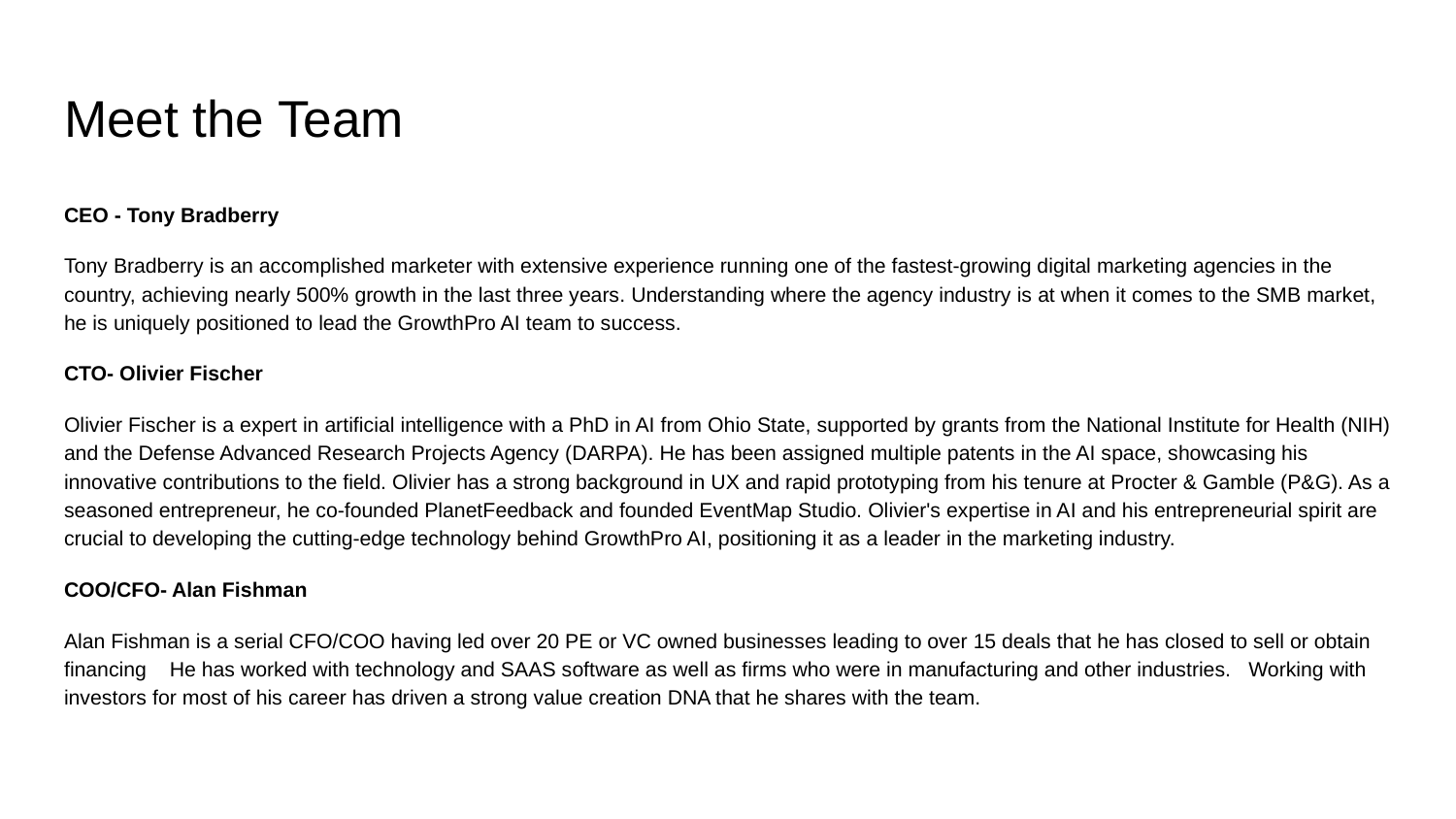

# Meet the Team
CEO - Tony Bradberry
Tony Bradberry is an accomplished marketer with extensive experience running one of the fastest-growing digital marketing agencies in the country, achieving nearly 500% growth in the last three years. Understanding where the agency industry is at when it comes to the SMB market, he is uniquely positioned to lead the GrowthPro AI team to success.
CTO- Olivier Fischer
Olivier Fischer is a expert in artificial intelligence with a PhD in AI from Ohio State, supported by grants from the National Institute for Health (NIH) and the Defense Advanced Research Projects Agency (DARPA). He has been assigned multiple patents in the AI space, showcasing his innovative contributions to the field. Olivier has a strong background in UX and rapid prototyping from his tenure at Procter & Gamble (P&G). As a seasoned entrepreneur, he co-founded PlanetFeedback and founded EventMap Studio. Olivier's expertise in AI and his entrepreneurial spirit are crucial to developing the cutting-edge technology behind GrowthPro AI, positioning it as a leader in the marketing industry.
COO/CFO- Alan Fishman
Alan Fishman is a serial CFO/COO having led over 20 PE or VC owned businesses leading to over 15 deals that he has closed to sell or obtain financing    He has worked with technology and SAAS software as well as firms who were in manufacturing and other industries.   Working with investors for most of his career has driven a strong value creation DNA that he shares with the team.